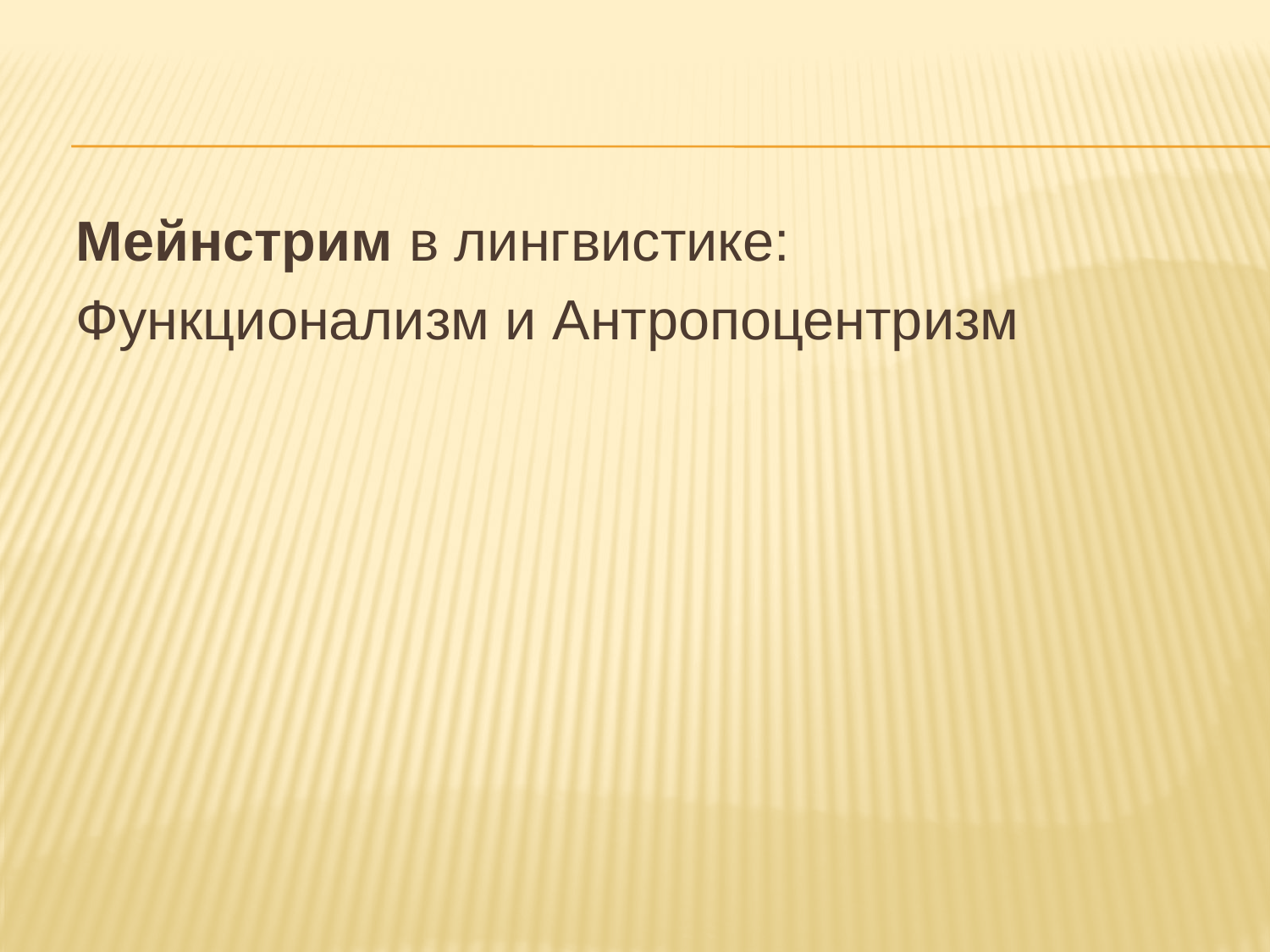

#
Мейнстрим в лингвистике:
Функционализм и Антропоцентризм